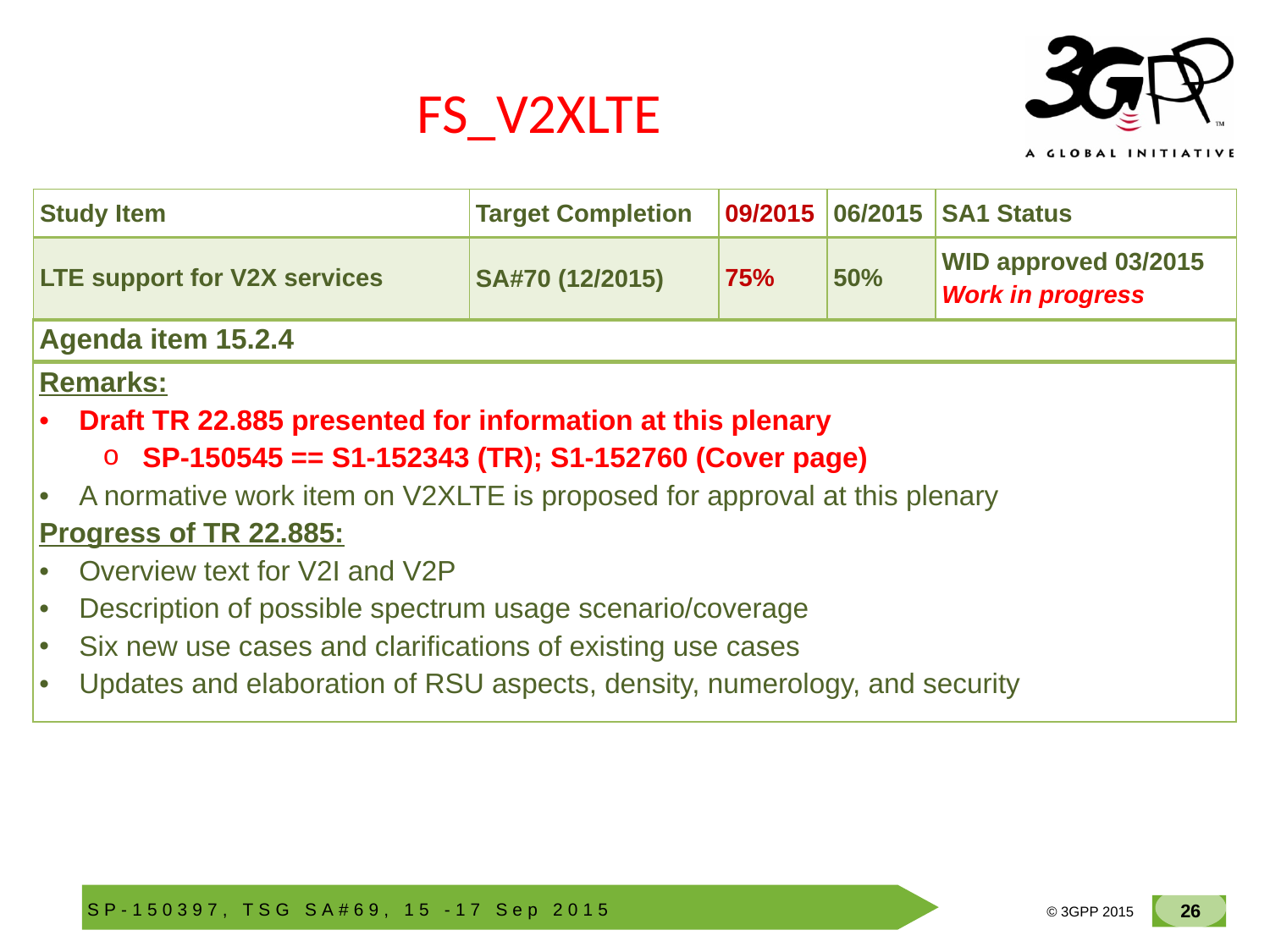

# FS_V2XLTE
| Study Item | Target Completion | 09/2015 | 06/2015 | SA1 Status |
| --- | --- | --- | --- | --- |
| LTE support for V2X services | SA#70 (12/2015) | 75% | 50% | WID approved 03/2015 Work in progress |
| Agenda item 15.2.4 |
| --- |
|  |
| Remarks: Draft TR 22.885 presented for information at this plenary SP-150545 == S1-152343 (TR); S1-152760 (Cover page) A normative work item on V2XLTE is proposed for approval at this plenary Progress of TR 22.885: Overview text for V2I and V2P Description of possible spectrum usage scenario/coverage Six new use cases and clarifications of existing use cases Updates and elaboration of RSU aspects, density, numerology, and security |